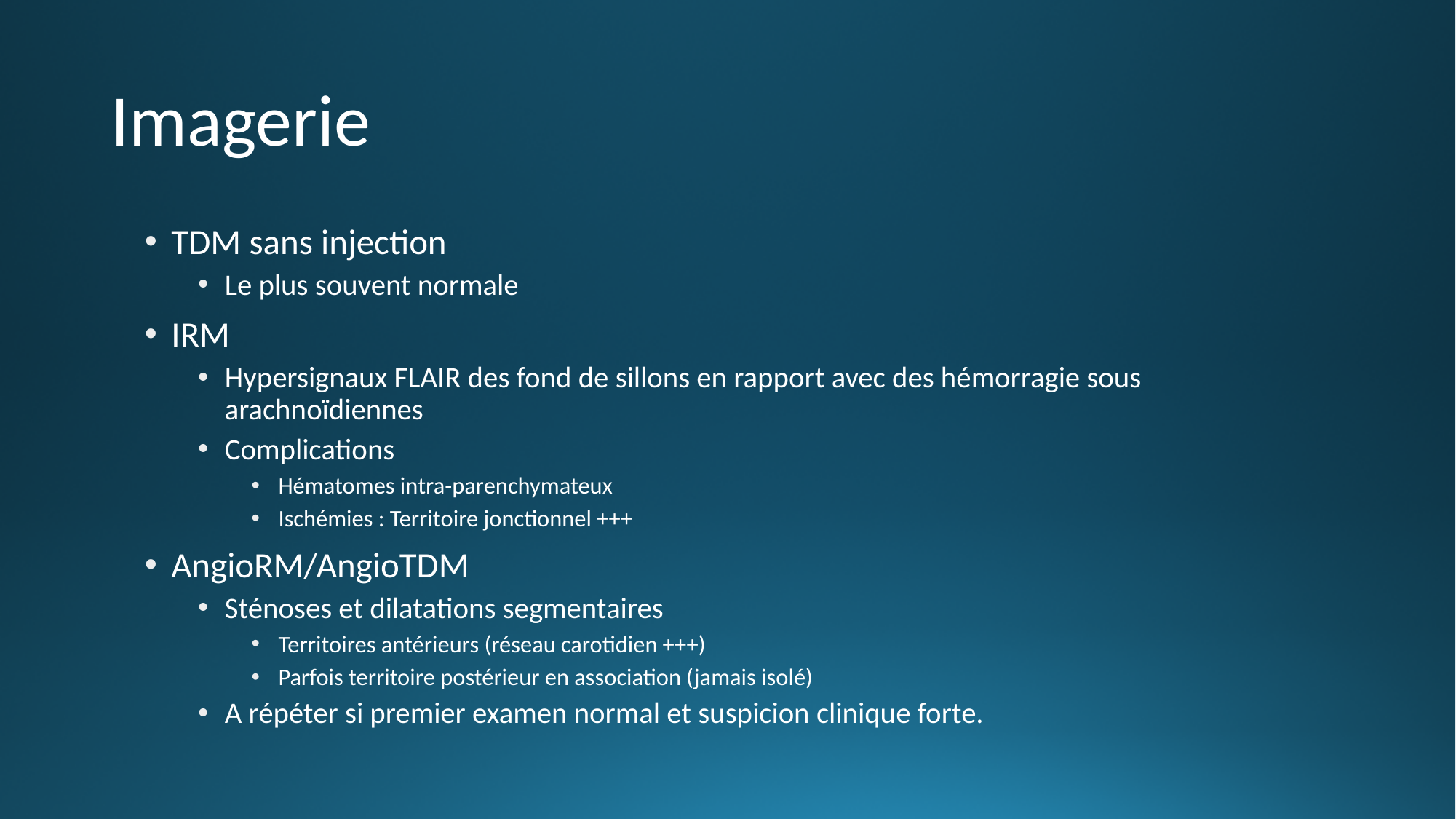

# Imagerie
TDM sans injection
Le plus souvent normale
IRM
Hypersignaux FLAIR des fond de sillons en rapport avec des hémorragie sous arachnoïdiennes
Complications
Hématomes intra-parenchymateux
Ischémies : Territoire jonctionnel +++
AngioRM/AngioTDM
Sténoses et dilatations segmentaires
Territoires antérieurs (réseau carotidien +++)
Parfois territoire postérieur en association (jamais isolé)
A répéter si premier examen normal et suspicion clinique forte.